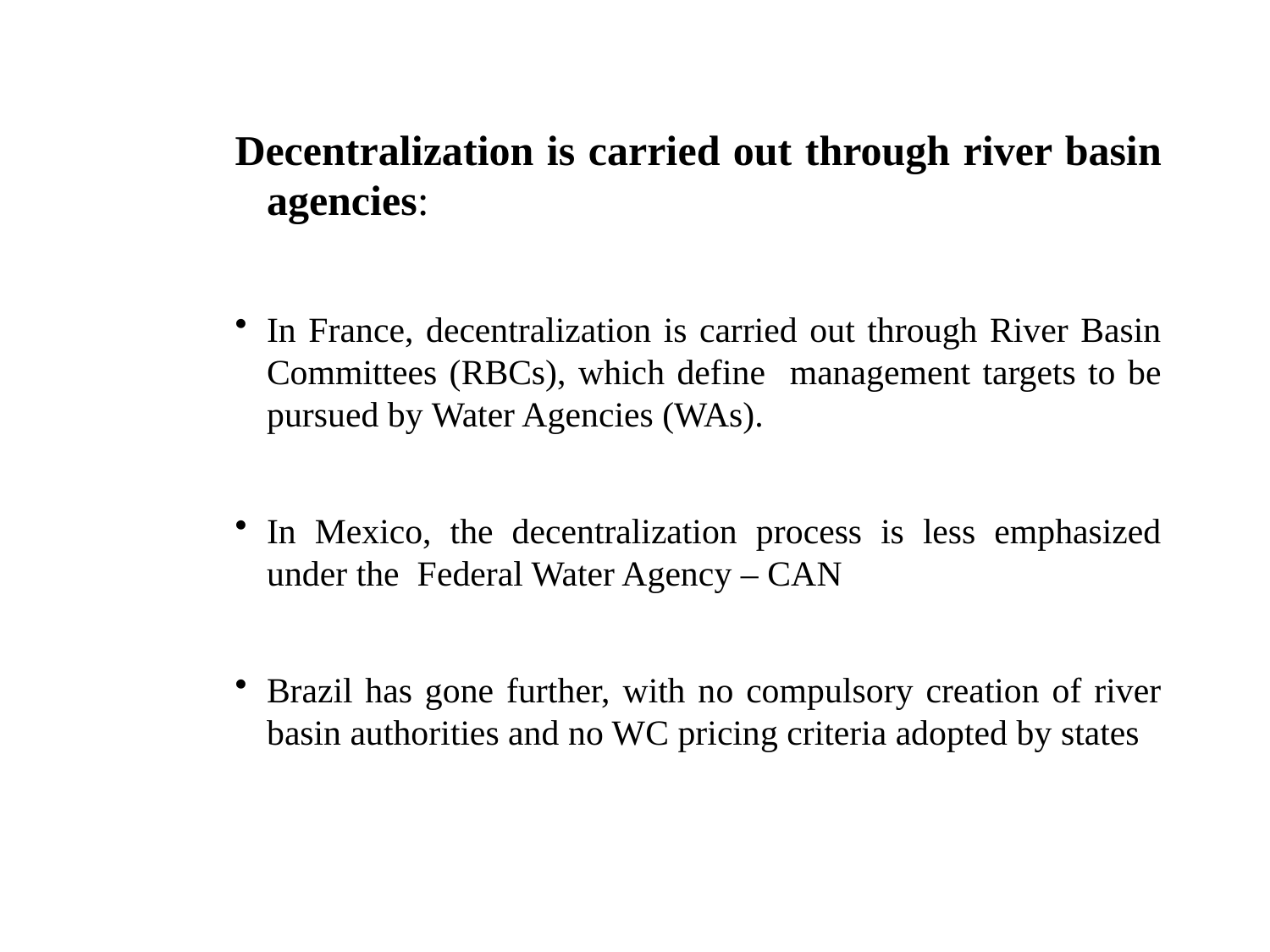

#
Decentralization is carried out through river basin agencies:

In France, decentralization is carried out through River Basin Committees (RBCs), which define  management targets to be pursued by Water Agencies (WAs).

In Mexico, the decentralization process is less emphasized under the  Federal Water Agency – CAN

Brazil has gone further, with no compulsory creation of river basin authorities and no WC pricing criteria adopted by states